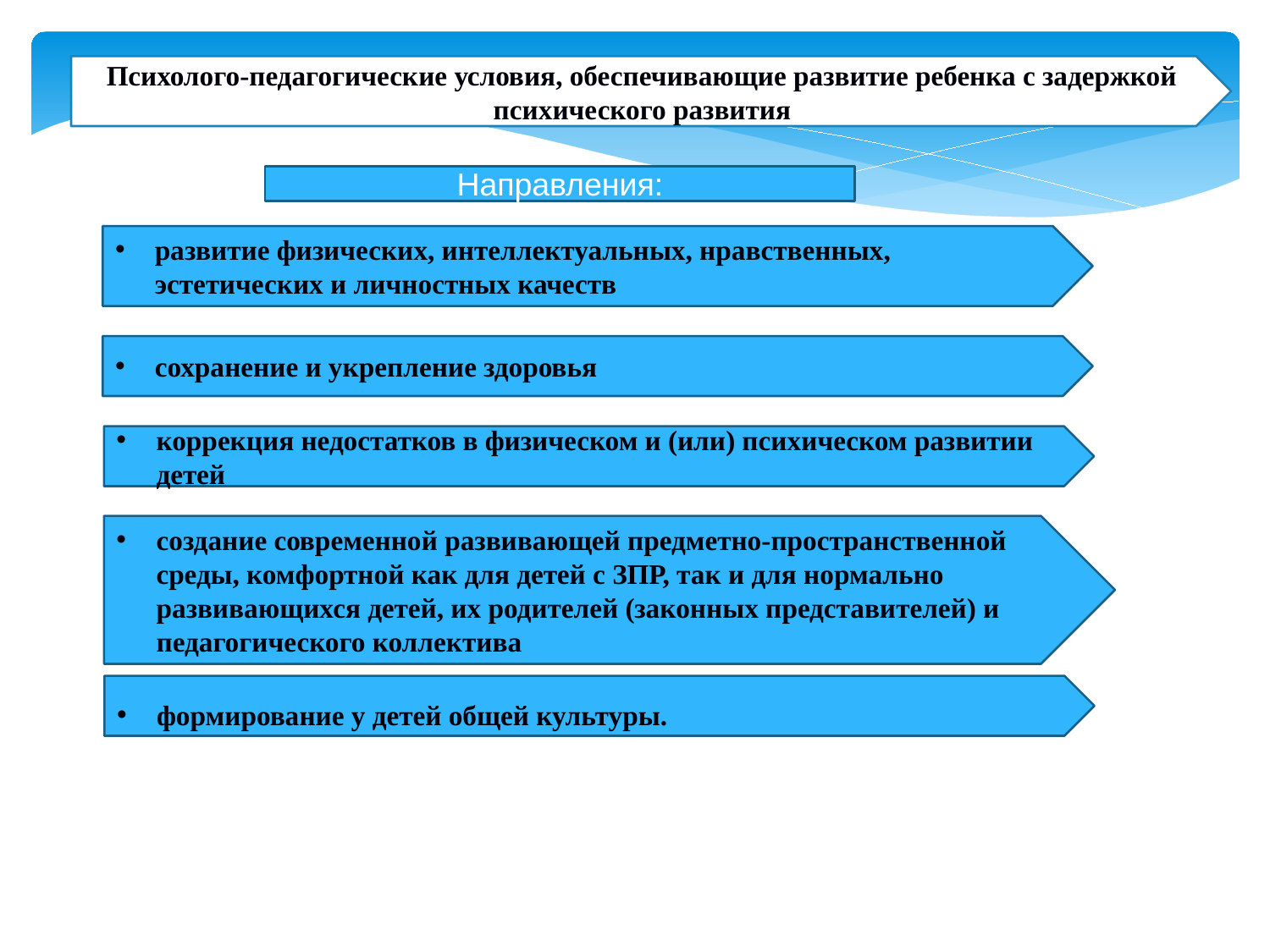

Психолого-педагогические условия, обеспечивающие развитие ребенка с задержкой психического развития
Направления:
развитие физических, интеллектуальных, нравственных, эстетических и личностных качеств
сохранение и укрепление здоровья
коррекция недостатков в физическом и (или) психическом развитии детей
создание современной развивающей предметно-пространственной среды, комфортной как для детей с ЗПР, так и для нормально развивающихся детей, их родителей (законных представителей) и педагогического коллектива
формирование у детей общей культуры.